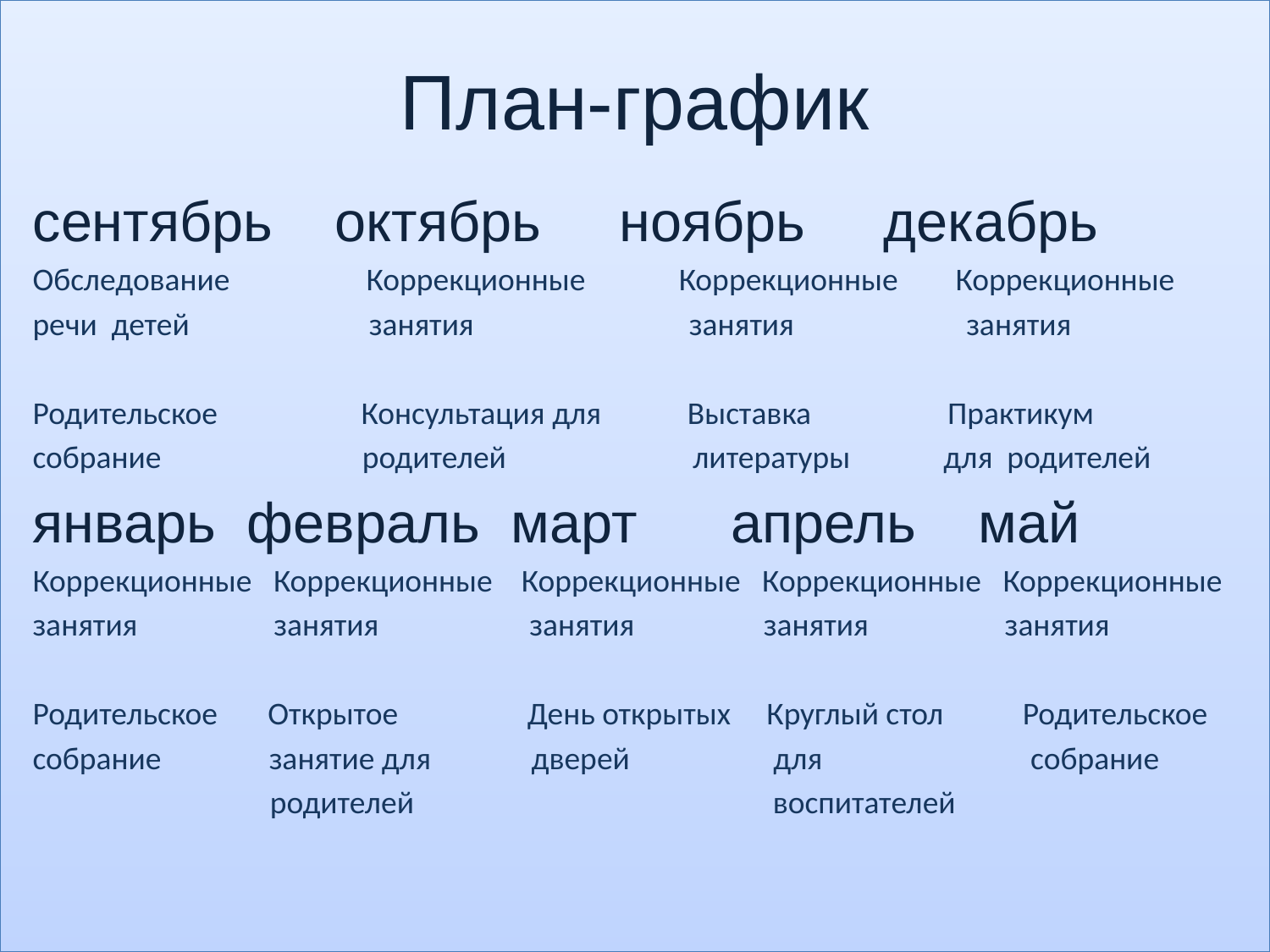

# План-график
сентябрь    октябрь     ноябрь     декабрь
Обследование                   Коррекционные             Коррекционные        Коррекционные
речи  детей                         занятия                              занятия                        занятия

Родительское                    Консультация для            Выставка                   Практикум
собрание                            родителей                          литературы             для  родителей
январь  февраль  март      апрель    май
Коррекционные   Коррекционные    Коррекционные   Коррекционные   Коррекционные
занятия                   занятия                     занятия                  занятия                   занятия

Родительское       Открытое                  День открытых     Круглый стол           Родительское
собрание               занятие для              дверей                    для                             собрание
                                 родителей                                                  воспитателей